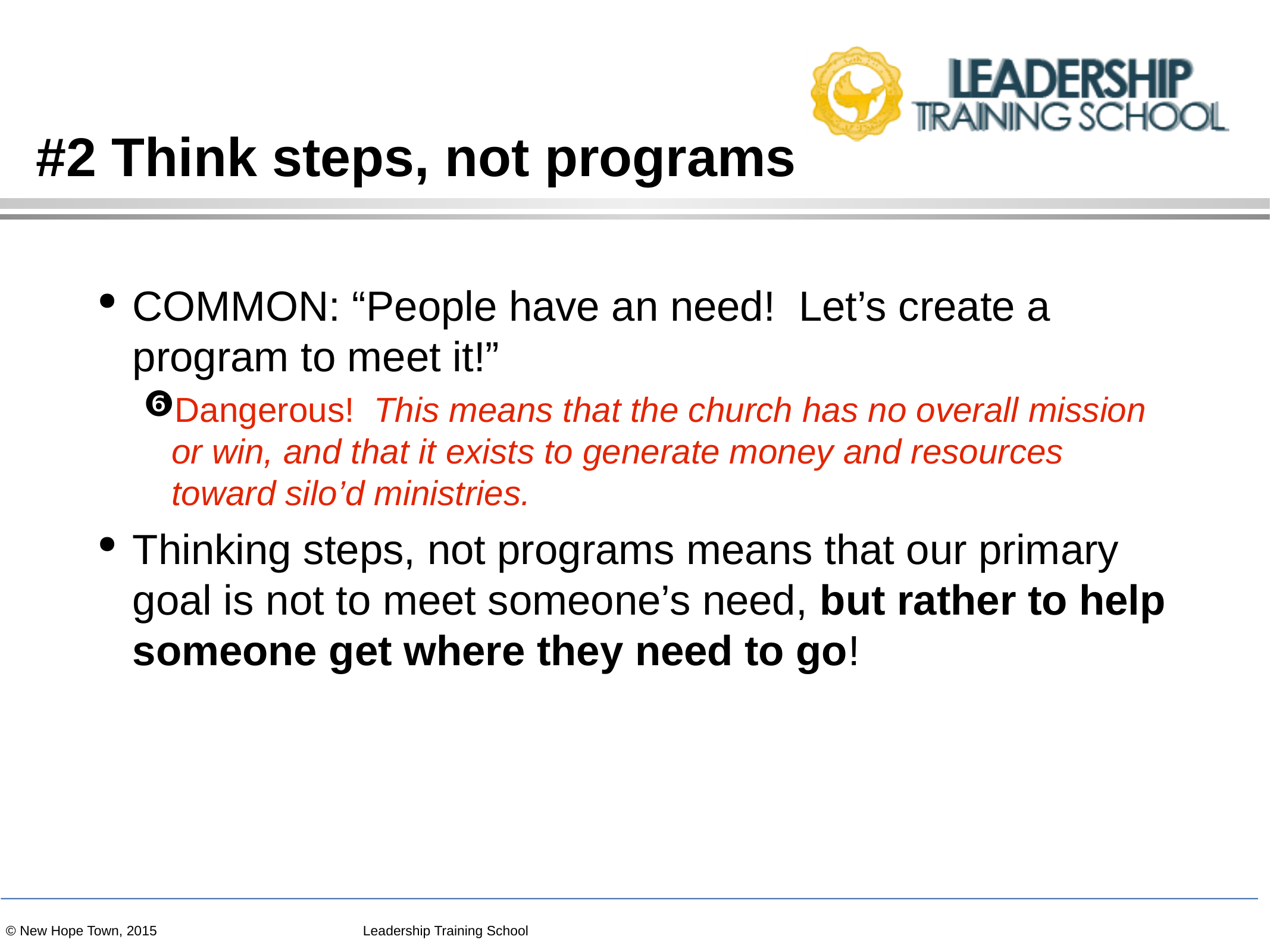

# #2 Think steps, not programs
COMMON: “People have an need!  Let’s create a program to meet it!”
Dangerous!  This means that the church has no overall mission or win, and that it exists to generate money and resources toward silo’d ministries.
Thinking steps, not programs means that our primary goal is not to meet someone’s need, but rather to help someone get where they need to go!
13